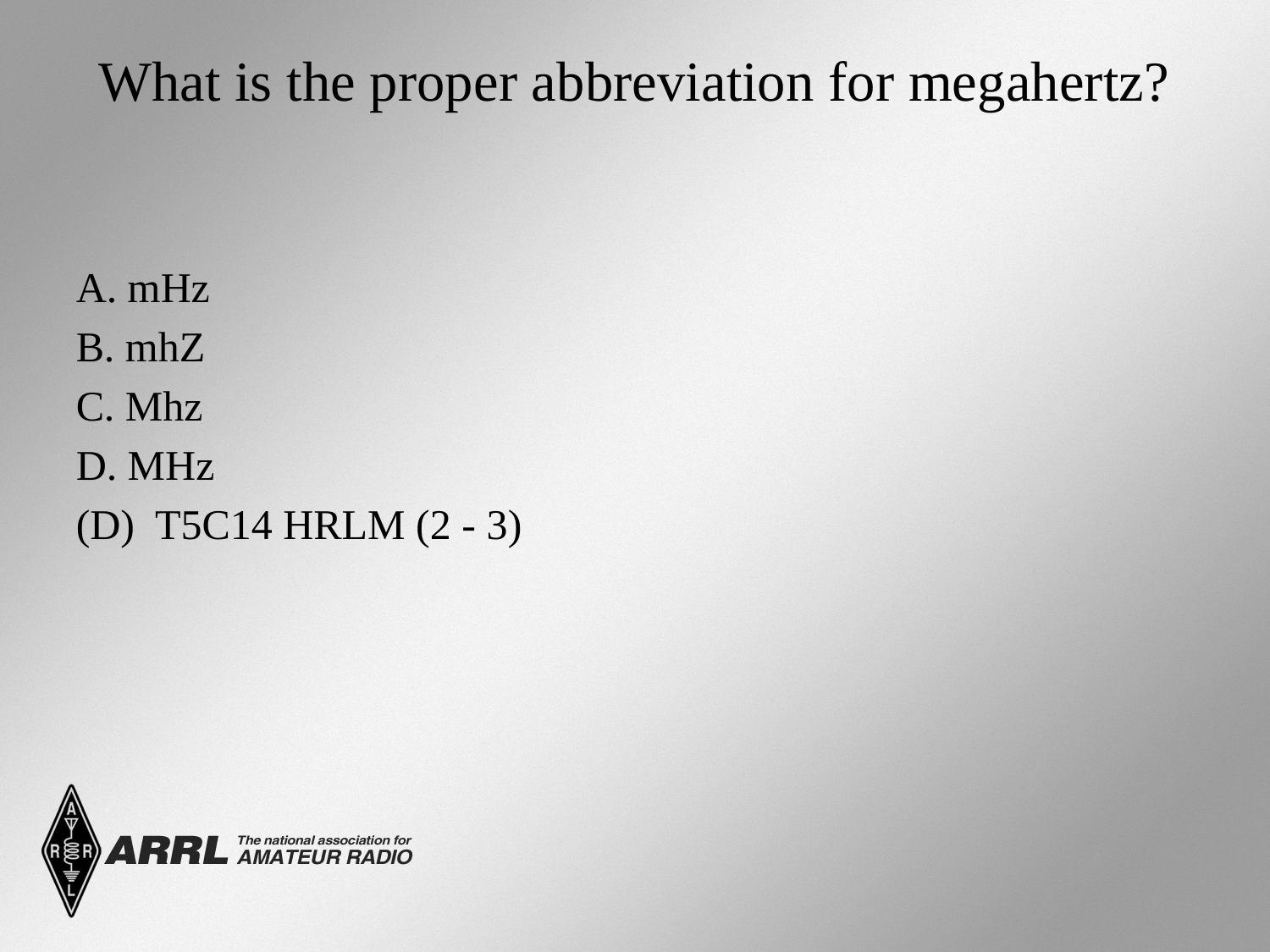

# What is the proper abbreviation for megahertz?
A. mHz
B. mhZ
C. Mhz
D. MHz
(D)  T5C14 HRLM (2 - 3)